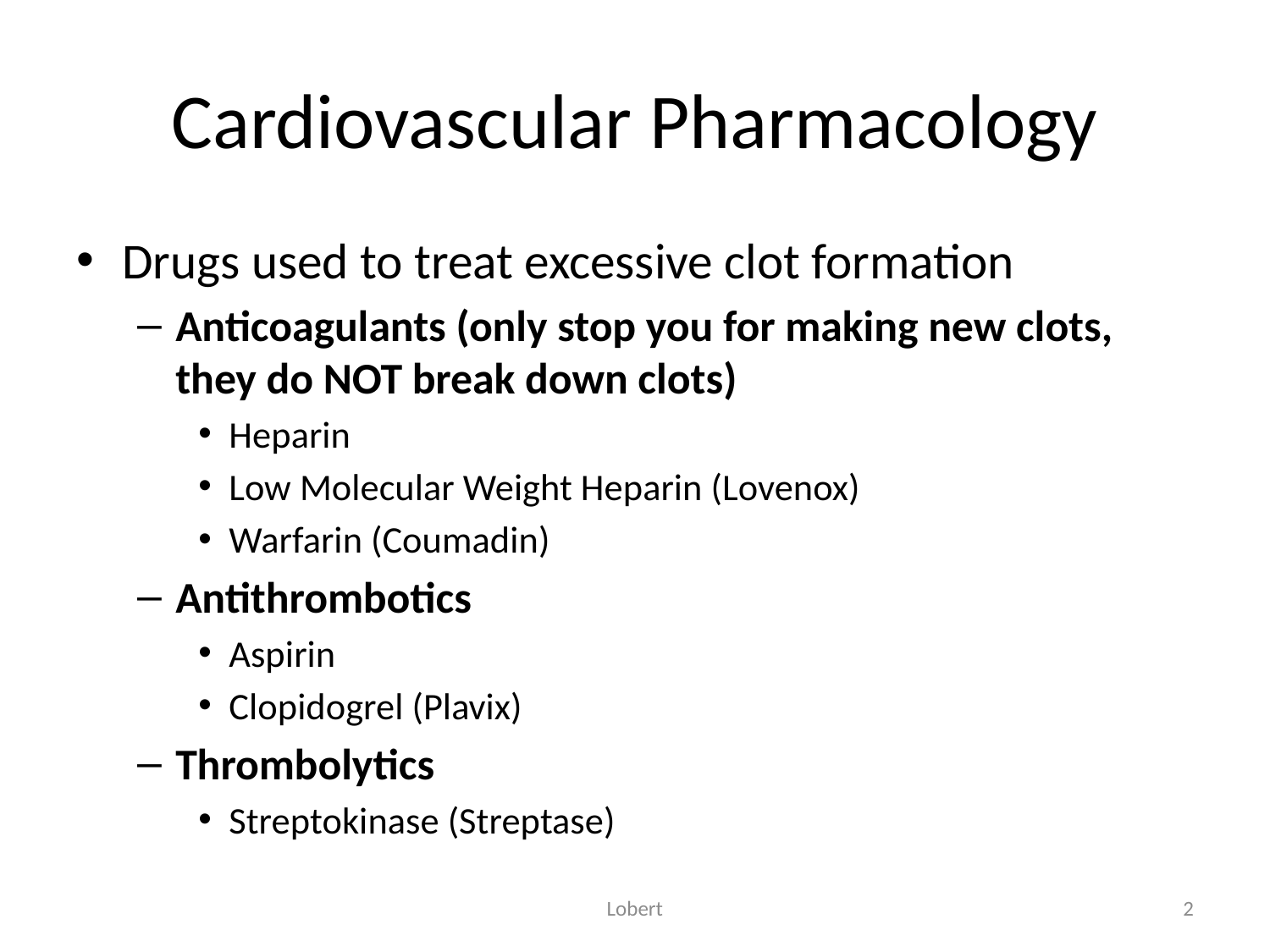

# Cardiovascular Pharmacology
Drugs used to treat excessive clot formation
Anticoagulants (only stop you for making new clots, they do NOT break down clots)
Heparin
Low Molecular Weight Heparin (Lovenox)
Warfarin (Coumadin)
Antithrombotics
Aspirin
Clopidogrel (Plavix)
Thrombolytics
Streptokinase (Streptase)
Lobert
2